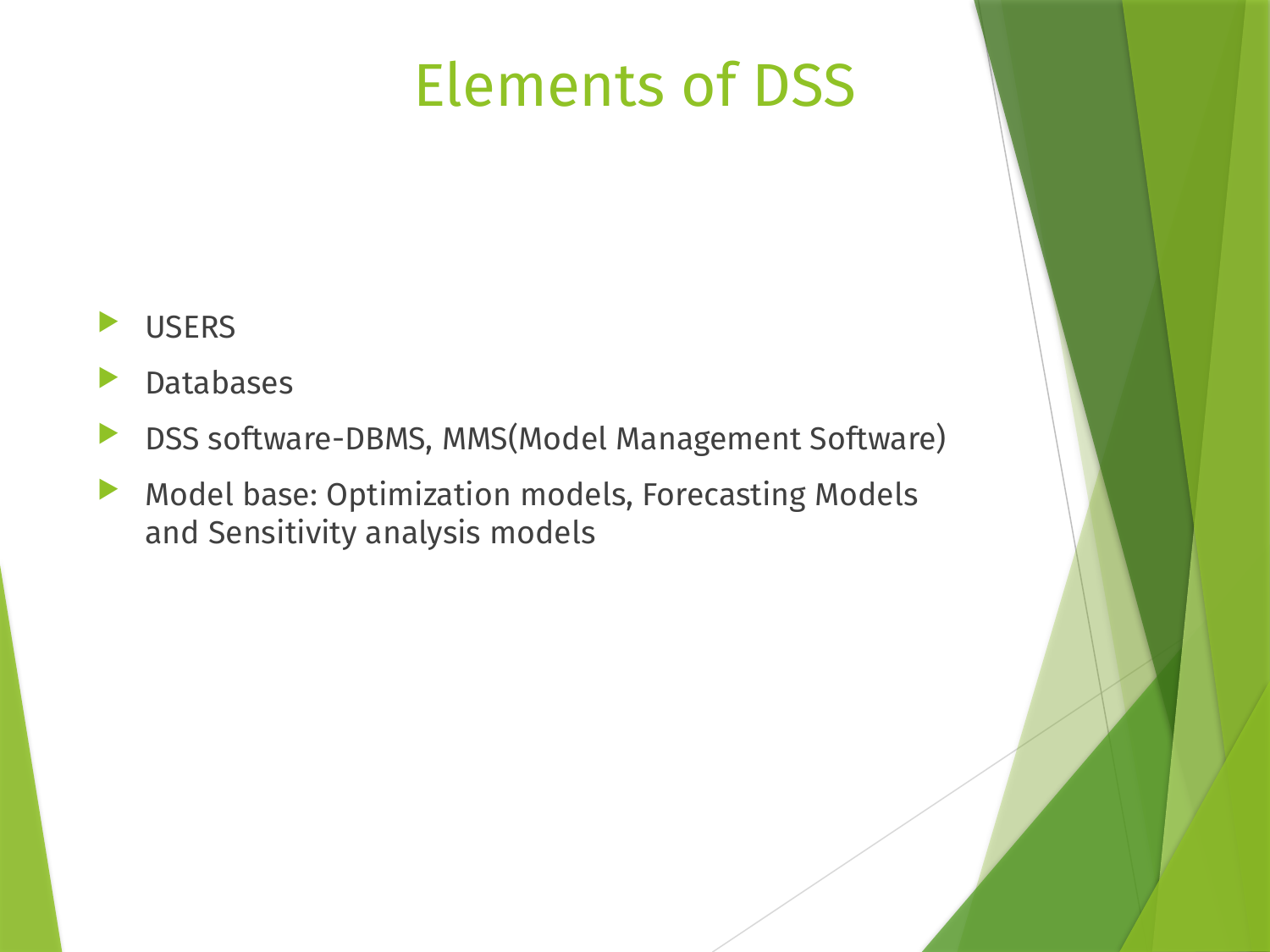

# Elements of DSS
USERS
Databases
DSS software-DBMS, MMS(Model Management Software)
Model base: Optimization models, Forecasting Models and Sensitivity analysis models